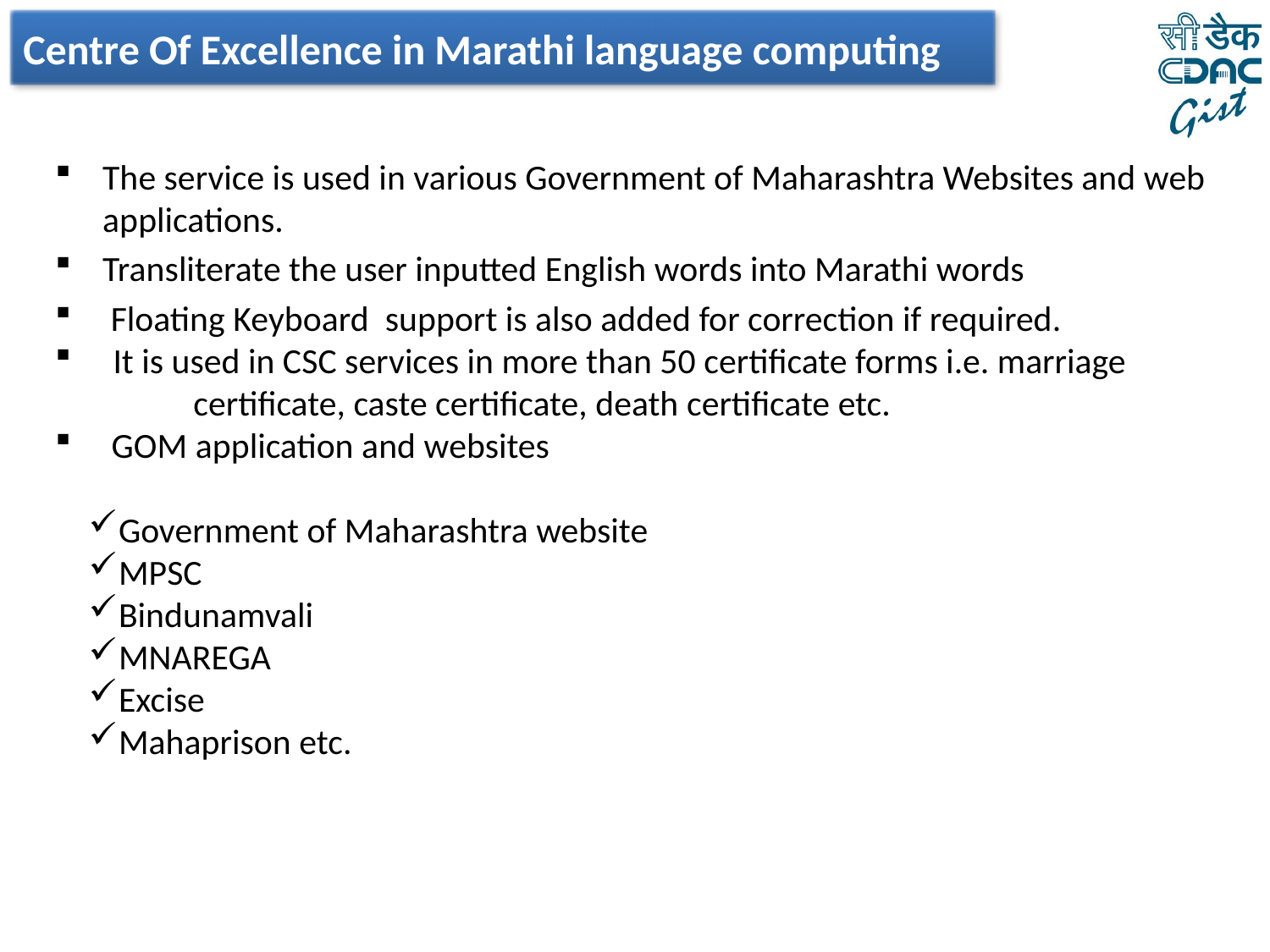

Centre Of Excellence in Marathi language computing
The service is used in various Government of Maharashtra Websites and web applications.
Transliterate the user inputted English words into Marathi words
 Floating Keyboard  support is also added for correction if required.
 It is used in CSC services in more than 50 certificate forms i.e. marriage                      certificate, caste certificate, death certificate etc.
     GOM application and websites

Government of Maharashtra website
MPSC
Bindunamvali
MNAREGA
Excise
Mahaprison etc.